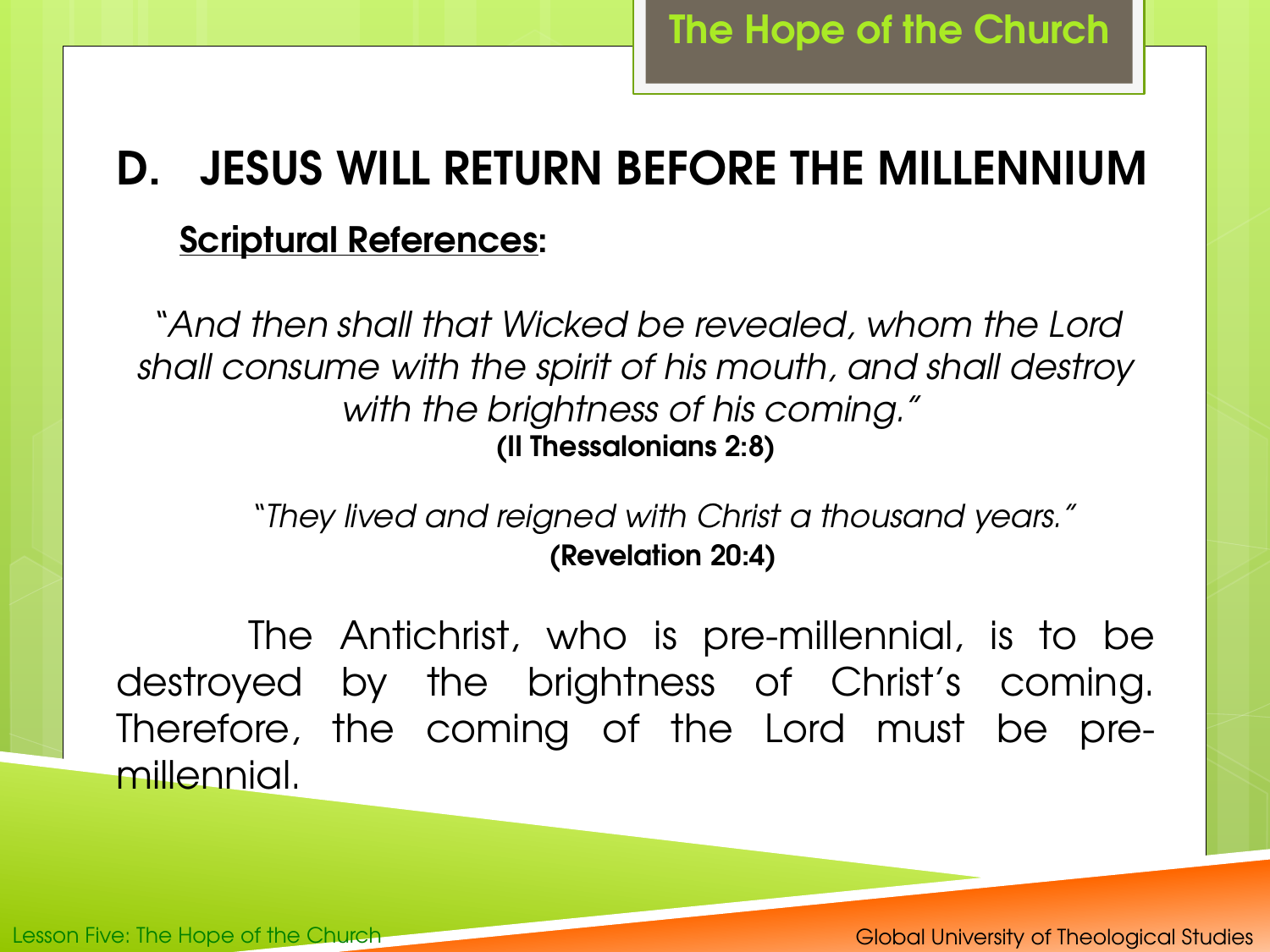

The Hope of the Church
 JESUS WILL RETURN BEFORE THE MILLENNIUM

Scriptural References:

“And then shall that Wicked be revealed, whom the Lord shall consume with the spirit of his mouth, and shall destroy with the brightness of his coming.”
(II Thessalonians 2:8)

“They lived and reigned with Christ a thousand years.”
(Revelation 20:4)

     The Antichrist, who is pre-millennial, is to be destroyed by the brightness of Christ’s coming. Therefore, the coming of the Lord must be pre-millennial.

Lesson Five: The Hope of the Church
 Global University of Theological Studies